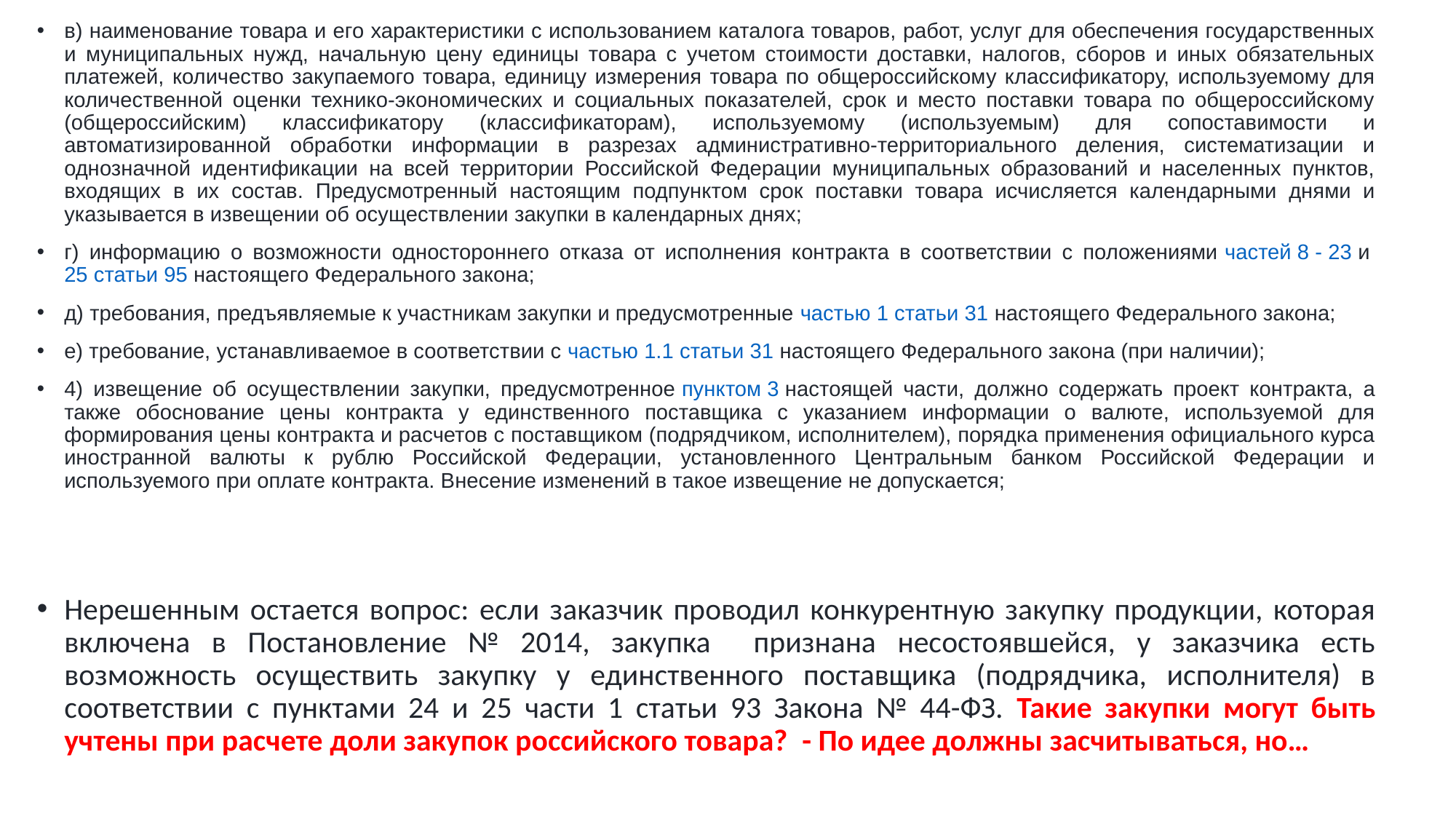

в) наименование товара и его характеристики с использованием каталога товаров, работ, услуг для обеспечения государственных и муниципальных нужд, начальную цену единицы товара с учетом стоимости доставки, налогов, сборов и иных обязательных платежей, количество закупаемого товара, единицу измерения товара по общероссийскому классификатору, используемому для количественной оценки технико-экономических и социальных показателей, срок и место поставки товара по общероссийскому (общероссийским) классификатору (классификаторам), используемому (используемым) для сопоставимости и автоматизированной обработки информации в разрезах административно-территориального деления, систематизации и однозначной идентификации на всей территории Российской Федерации муниципальных образований и населенных пунктов, входящих в их состав. Предусмотренный настоящим подпунктом срок поставки товара исчисляется календарными днями и указывается в извещении об осуществлении закупки в календарных днях;
г) информацию о возможности одностороннего отказа от исполнения контракта в соответствии с положениями частей 8 - 23 и 25 статьи 95 настоящего Федерального закона;
д) требования, предъявляемые к участникам закупки и предусмотренные частью 1 статьи 31 настоящего Федерального закона;
е) требование, устанавливаемое в соответствии с частью 1.1 статьи 31 настоящего Федерального закона (при наличии);
4) извещение об осуществлении закупки, предусмотренное пунктом 3 настоящей части, должно содержать проект контракта, а также обоснование цены контракта у единственного поставщика с указанием информации о валюте, используемой для формирования цены контракта и расчетов с поставщиком (подрядчиком, исполнителем), порядка применения официального курса иностранной валюты к рублю Российской Федерации, установленного Центральным банком Российской Федерации и используемого при оплате контракта. Внесение изменений в такое извещение не допускается;

Нерешенным остается вопрос: если заказчик проводил конкурентную закупку продукции, которая включена в Постановление № 2014, закупка  признана несостоявшейся, у заказчика есть возможность осуществить закупку у единственного поставщика (подрядчика, исполнителя) в соответствии с пунктами 24 и 25 части 1 статьи 93 Закона № 44-ФЗ. Такие закупки могут быть учтены при расчете доли закупок российского товара?  - По идее должны засчитываться, но…